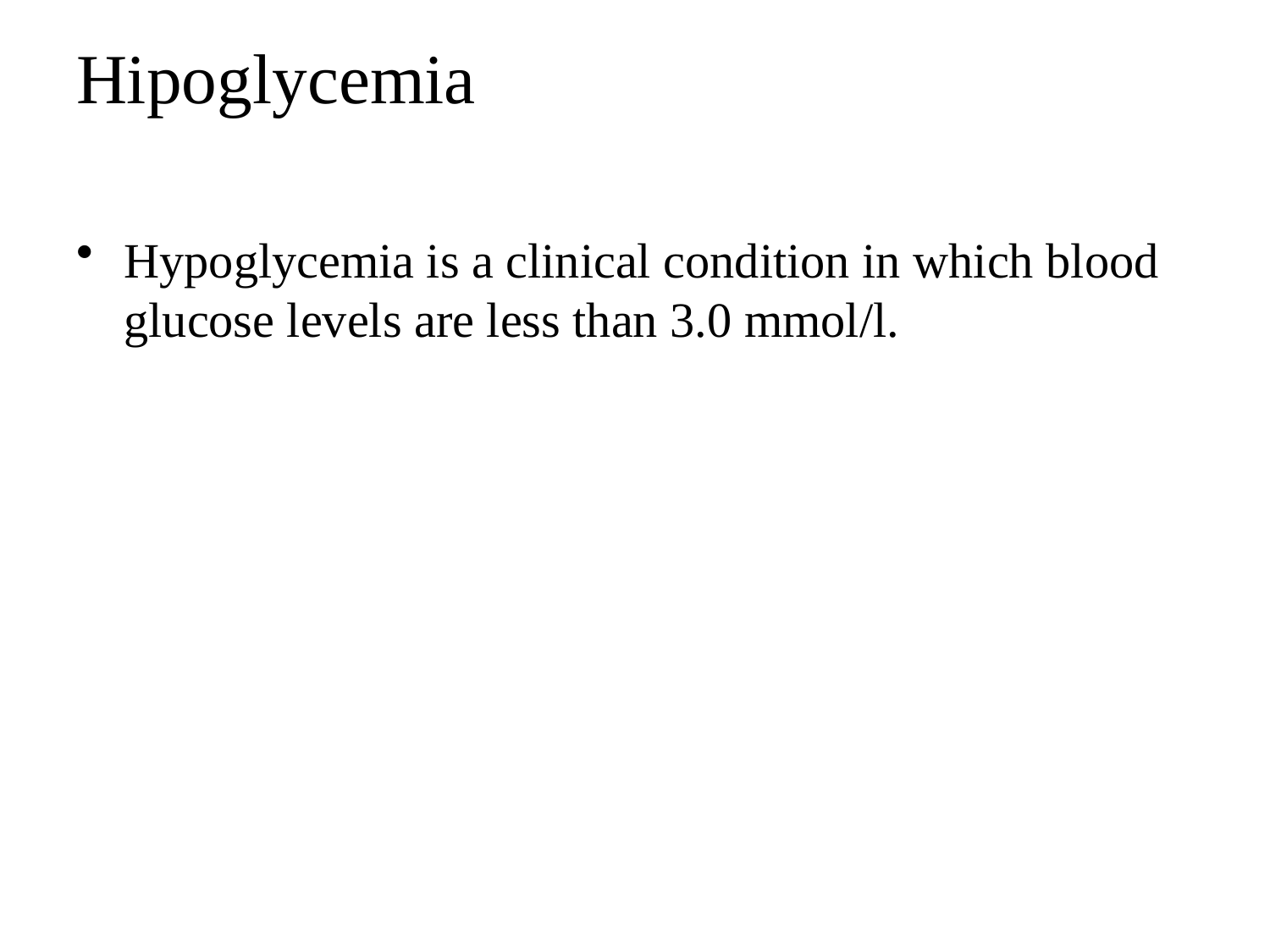

# Hipoglycemia

Hypoglycemia is a clinical condition in which blood glucose levels are less than 3.0 mmol/l.